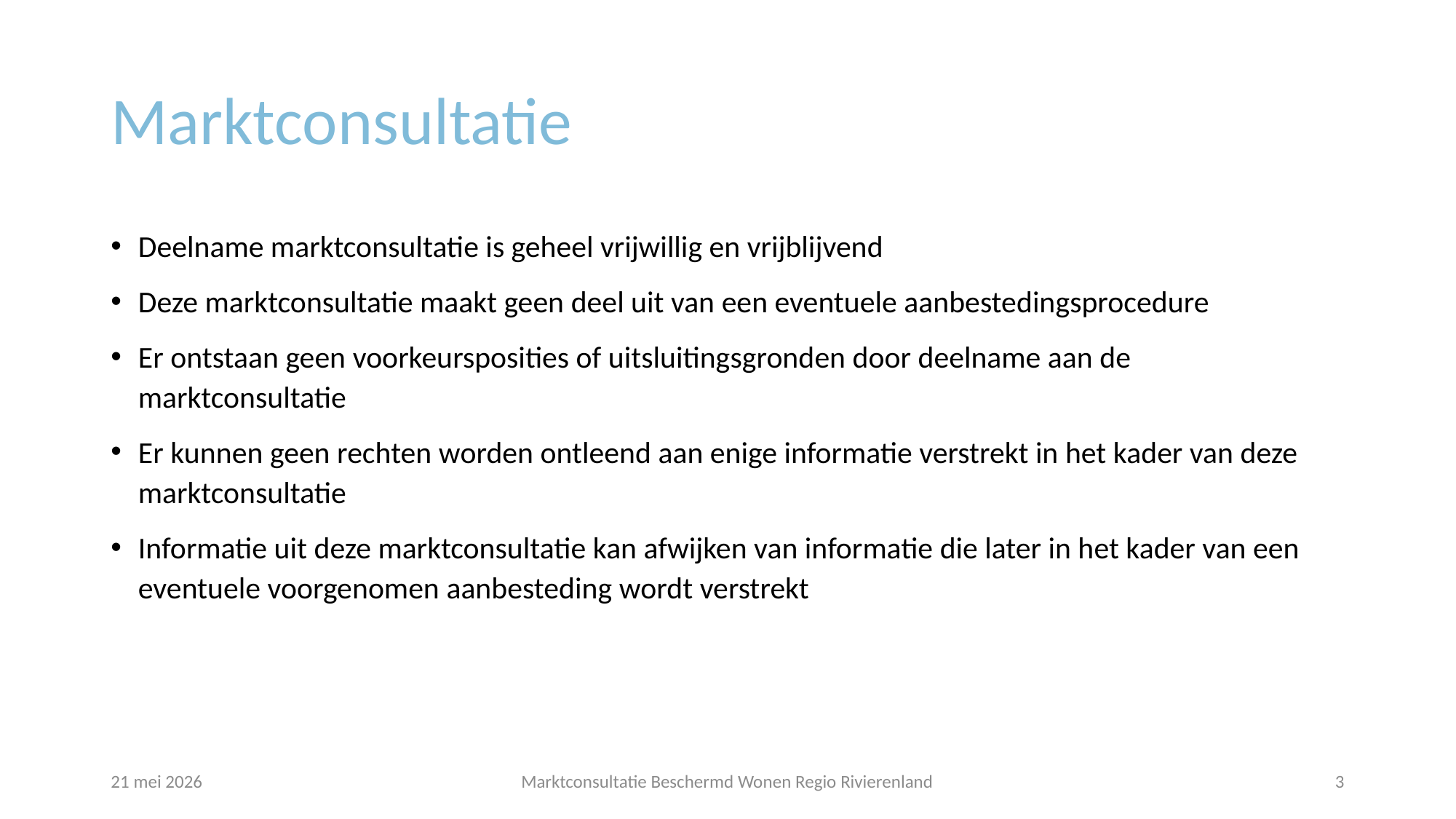

# Marktconsultatie
Deelname marktconsultatie is geheel vrijwillig en vrijblijvend
Deze marktconsultatie maakt geen deel uit van een eventuele aanbestedingsprocedure
Er ontstaan geen voorkeursposities of uitsluitingsgronden door deelname aan de marktconsultatie
Er kunnen geen rechten worden ontleend aan enige informatie verstrekt in het kader van deze marktconsultatie
Informatie uit deze marktconsultatie kan afwijken van informatie die later in het kader van een eventuele voorgenomen aanbesteding wordt verstrekt

21 mei 2026
Marktconsultatie Beschermd Wonen Regio Rivierenland
3